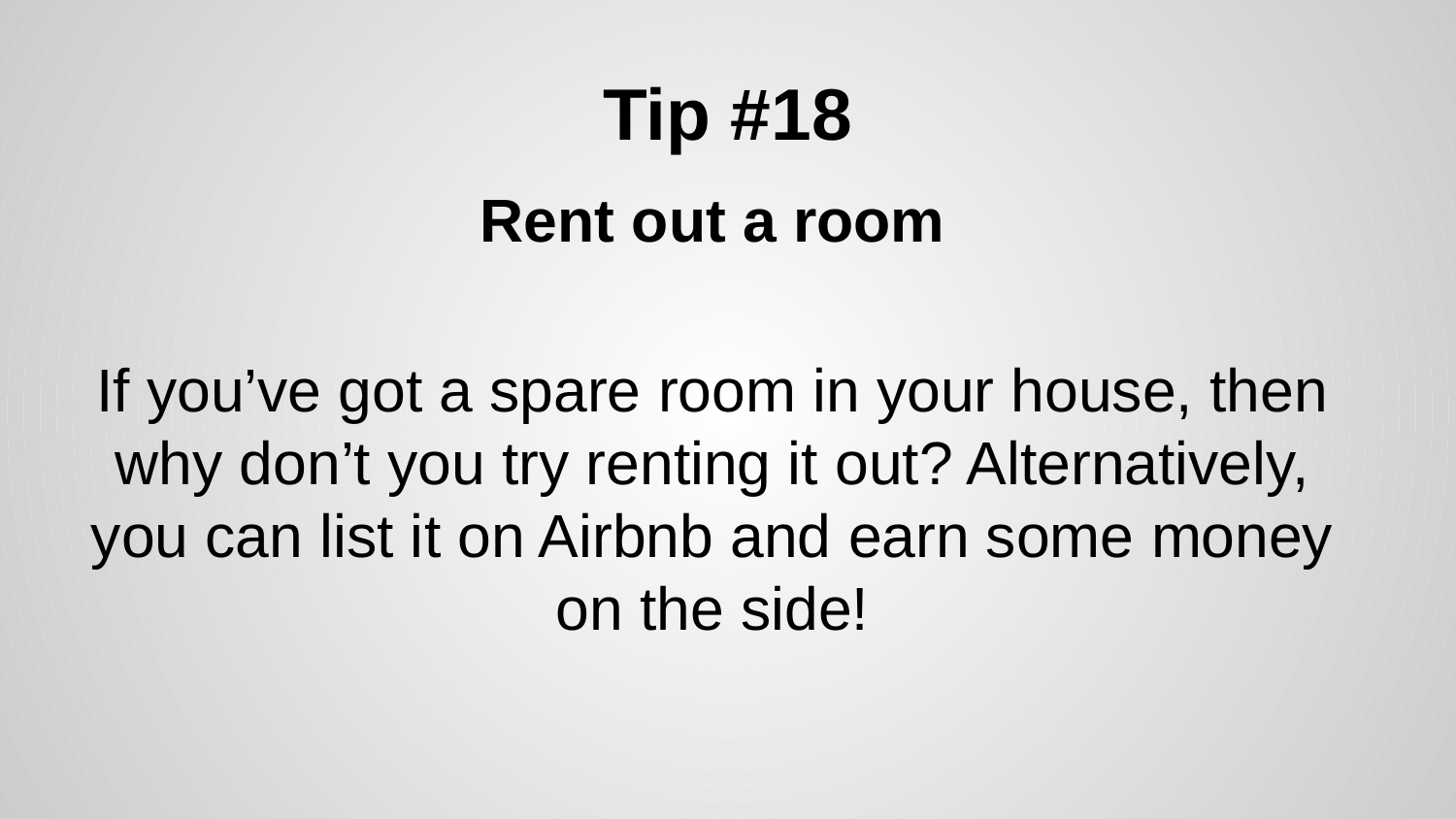

# Tip #18

Rent out a room

If you’ve got a spare room in your house, then why don’t you try renting it out? Alternatively, you can list it on Airbnb and earn some money on the side!